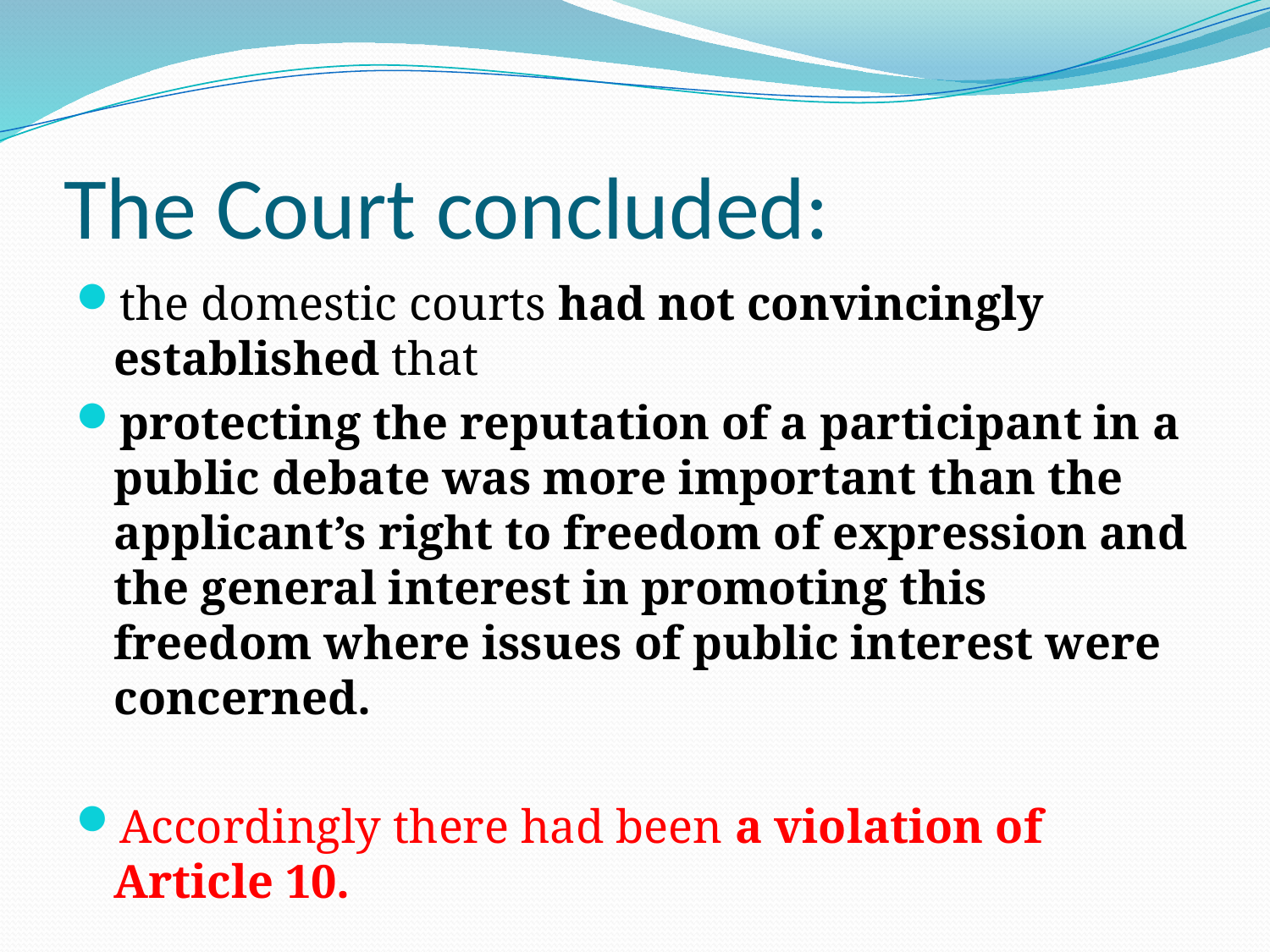

# The Court concluded:
the domestic courts had not convincingly established that
protecting the reputation of a participant in a public debate was more important than the applicant’s right to freedom of expression and the general interest in promoting this freedom where issues of public interest were concerned.

Accordingly there had been a violation of Article 10.